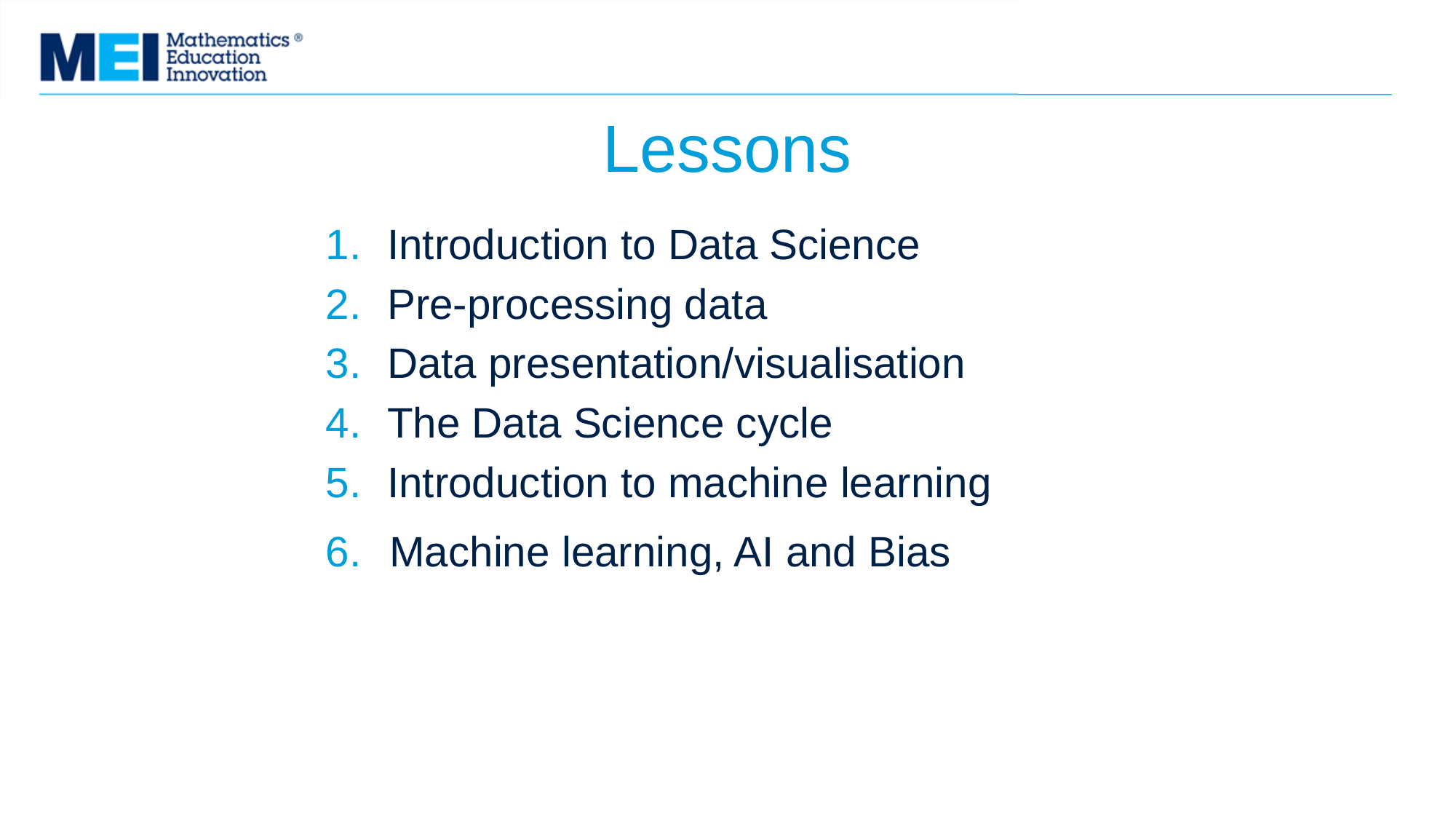

# Lessons
Introduction to Data Science
Pre-processing data
Data presentation/visualisation
The Data Science cycle
Introduction to machine learning
Machine learning, AI and Bias